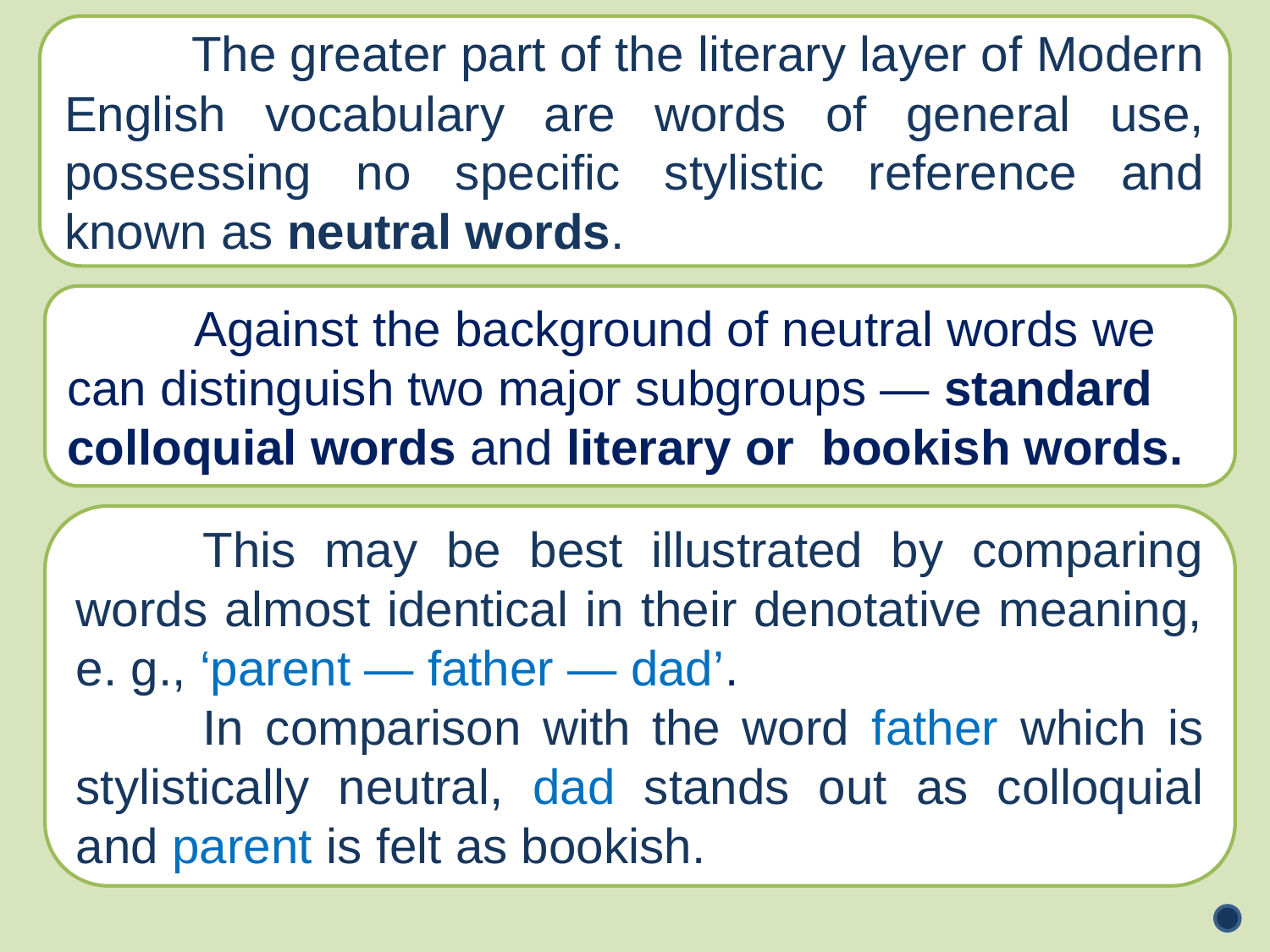

The greater part of the literаrу layer of Modern English vocabulary are words of general use, possessing no specific stylistic reference and known as neutral words.
	Against the background of neutral words we can distinguish two major subgroups — standard colloquial words and literary or  bookish words.
	This may be best illustrated by comparing words almost identical in their denotative meaning, e. g., ‘parent — father — dad’.
	In comparison with the word father which is stylistically neutral, dad stands out as colloquial and parent is felt as bookish.